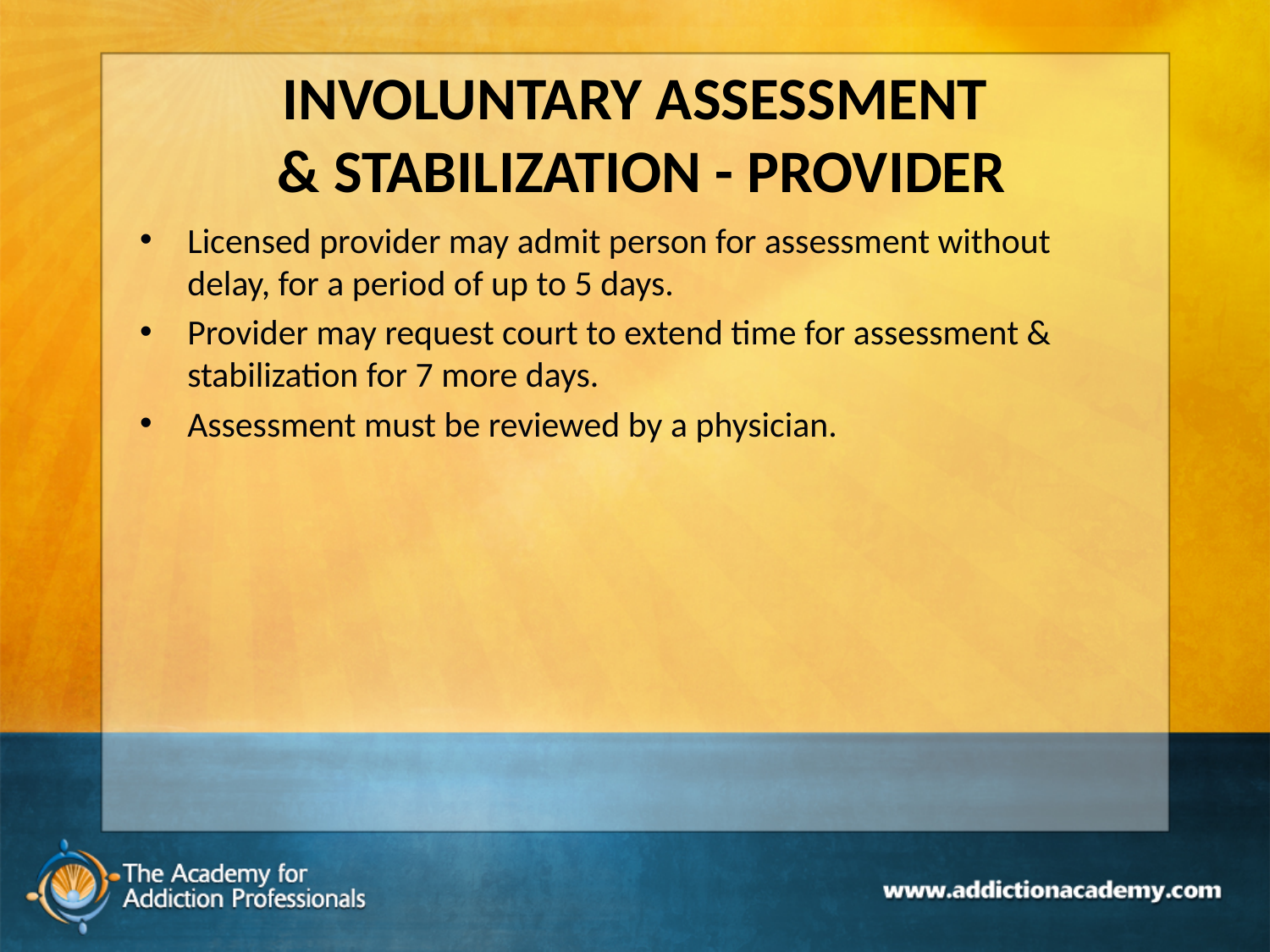

# INVOLUNTARY ASSESSMENT & STABILIZATION - PROVIDER
Licensed provider may admit person for assessment without delay, for a period of up to 5 days.
Provider may request court to extend time for assessment & stabilization for 7 more days.
Assessment must be reviewed by a physician.

146